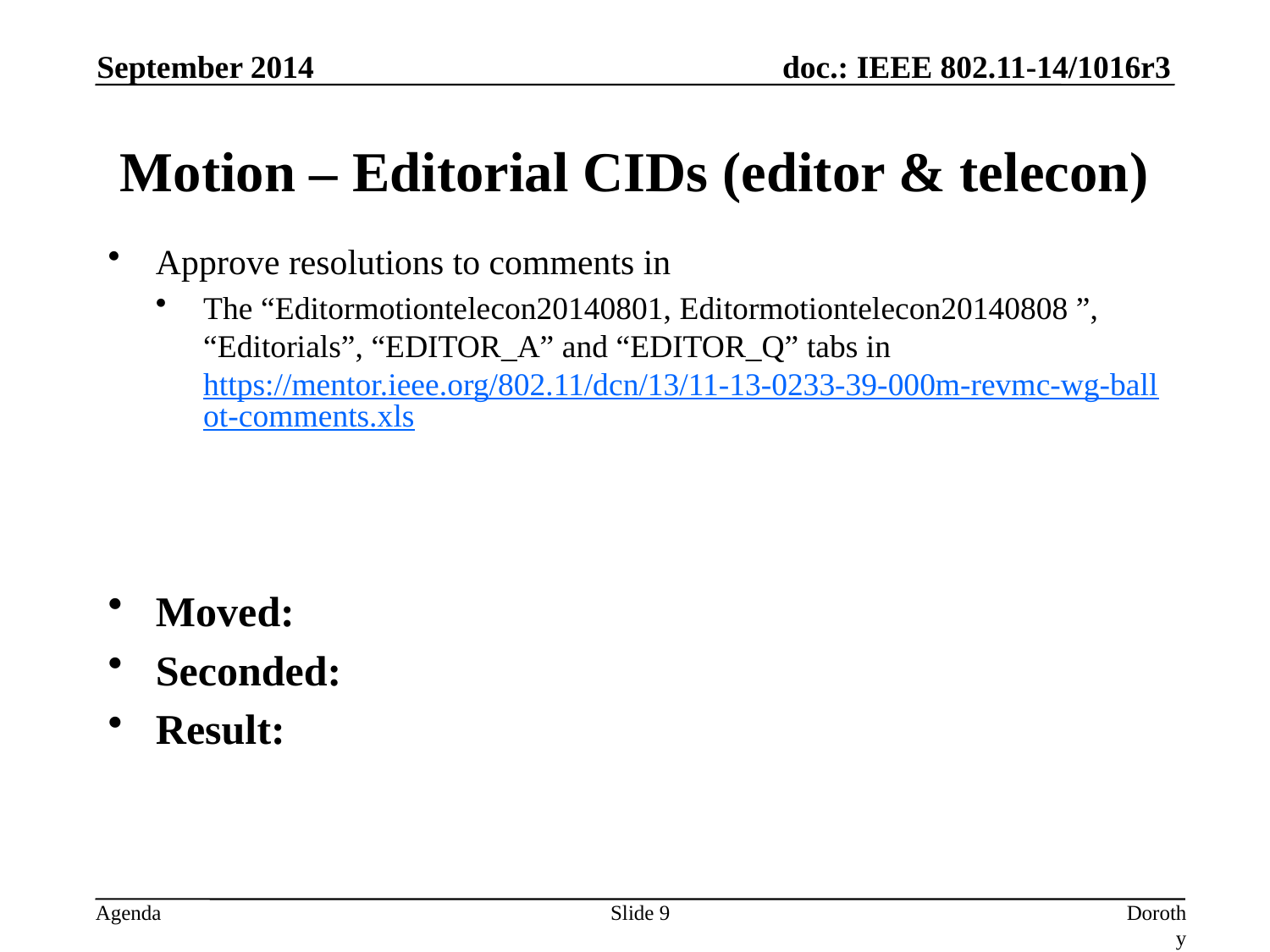

September 2014
# Motion – Editorial CIDs (editor & telecon)
Approve resolutions to comments in
The “Editormotiontelecon20140801, Editormotiontelecon20140808 ”, “Editorials”, “EDITOR_A” and “EDITOR_Q” tabs in https://mentor.ieee.org/802.11/dcn/13/11-13-0233-39-000m-revmc-wg-ballot-comments.xls

Moved:
Seconded:
Result:
Slide 9
Dorothy Stanley, Aruba Networks